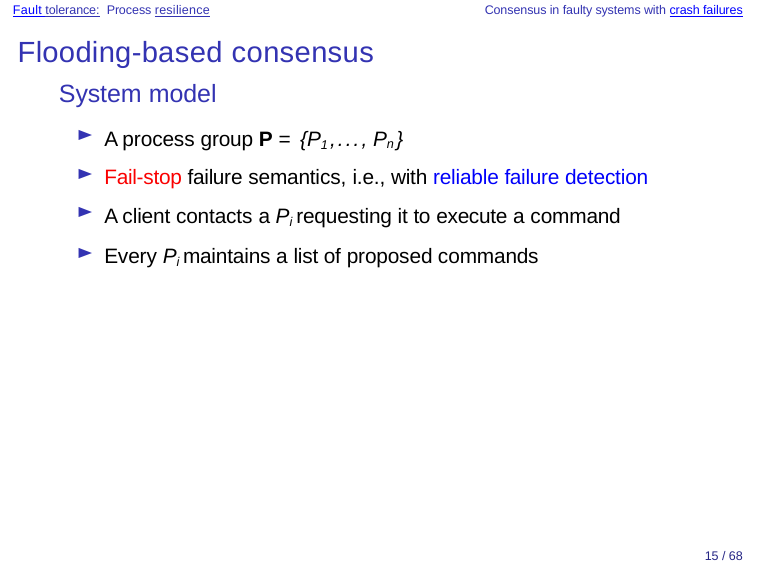

Fault tolerance: Process resilience	Consensus in faulty systems with crash failures
# Flooding-based consensus
System model
A process group P = {P1,..., Pn}
Fail-stop failure semantics, i.e., with reliable failure detection
A client contacts a Pi requesting it to execute a command
Every Pi maintains a list of proposed commands
15 / 68